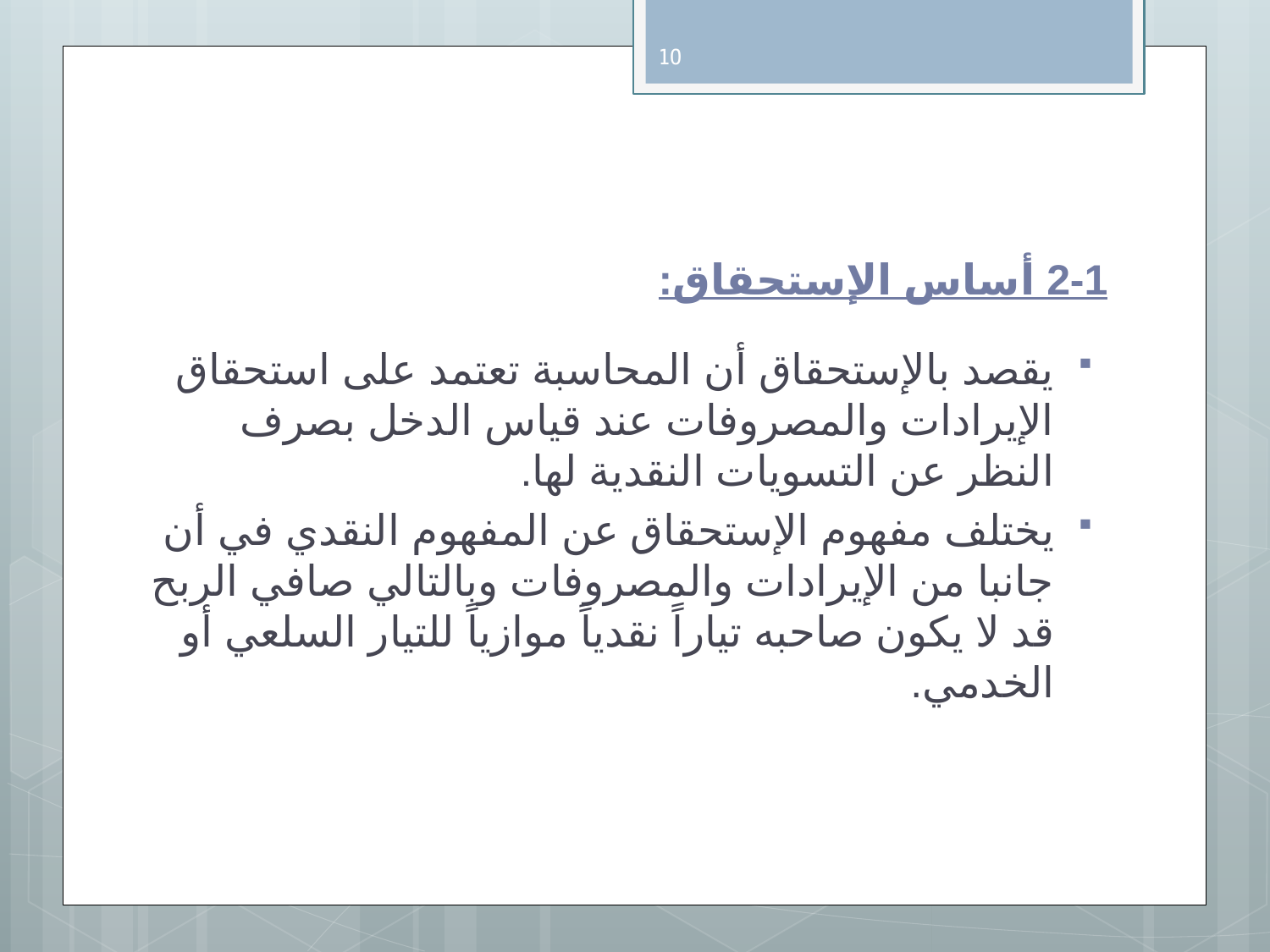

10
# 2-1 أساس الإستحقاق:
يقصد بالإستحقاق أن المحاسبة تعتمد على استحقاق الإيرادات والمصروفات عند قياس الدخل بصرف النظر عن التسويات النقدية لها.
يختلف مفهوم الإستحقاق عن المفهوم النقدي في أن جانبا من الإيرادات والمصروفات وبالتالي صافي الربح قد لا يكون صاحبه تياراً نقدياً موازياً للتيار السلعي أو الخدمي.